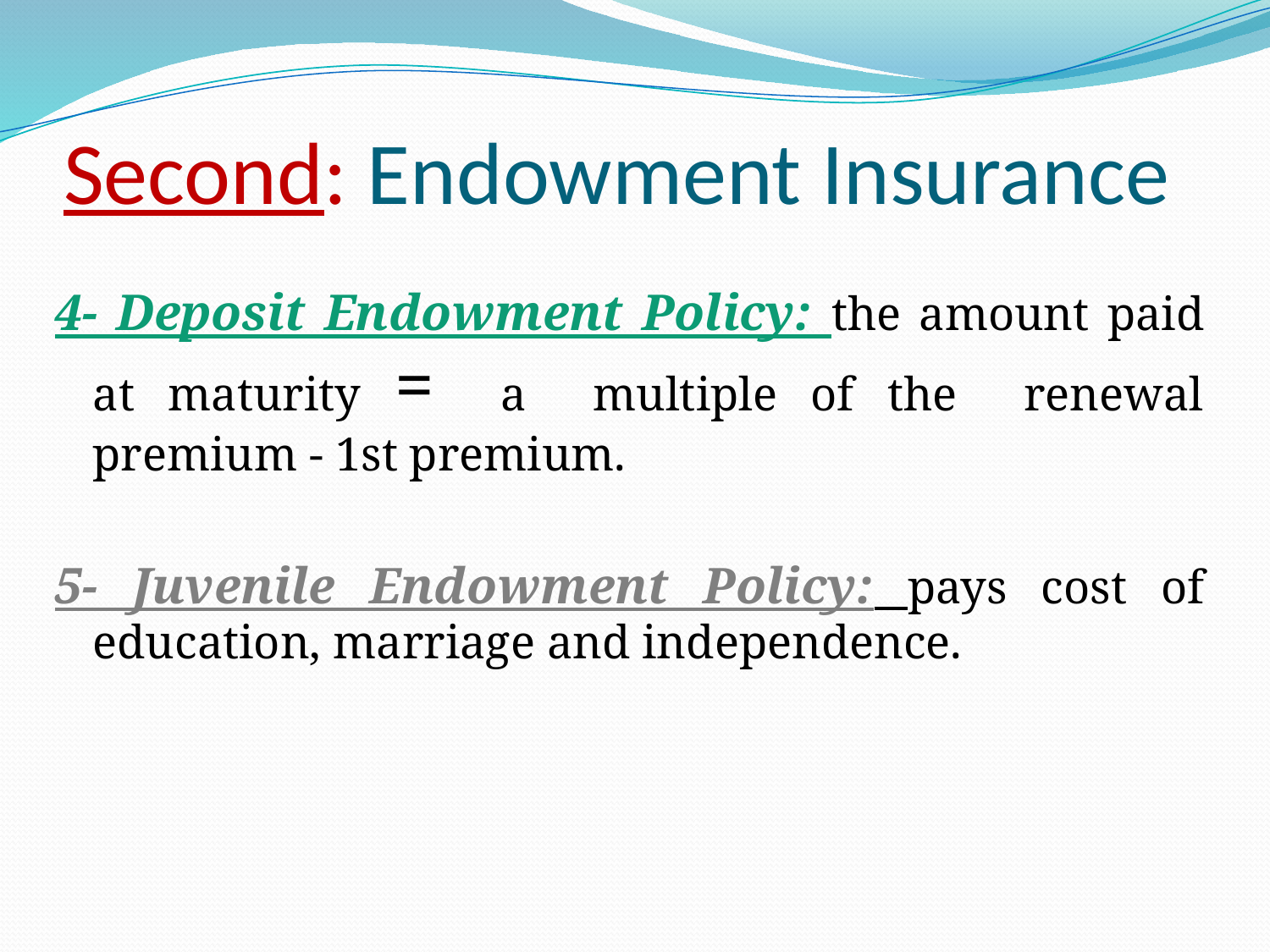

# Second: Endowment Insurance
4- Deposit Endowment Policy: the amount paid at maturity =  a  multiple of the  renewal premium - 1st premium.

5- Juvenile Endowment Policy: pays cost of education, marriage and independence.